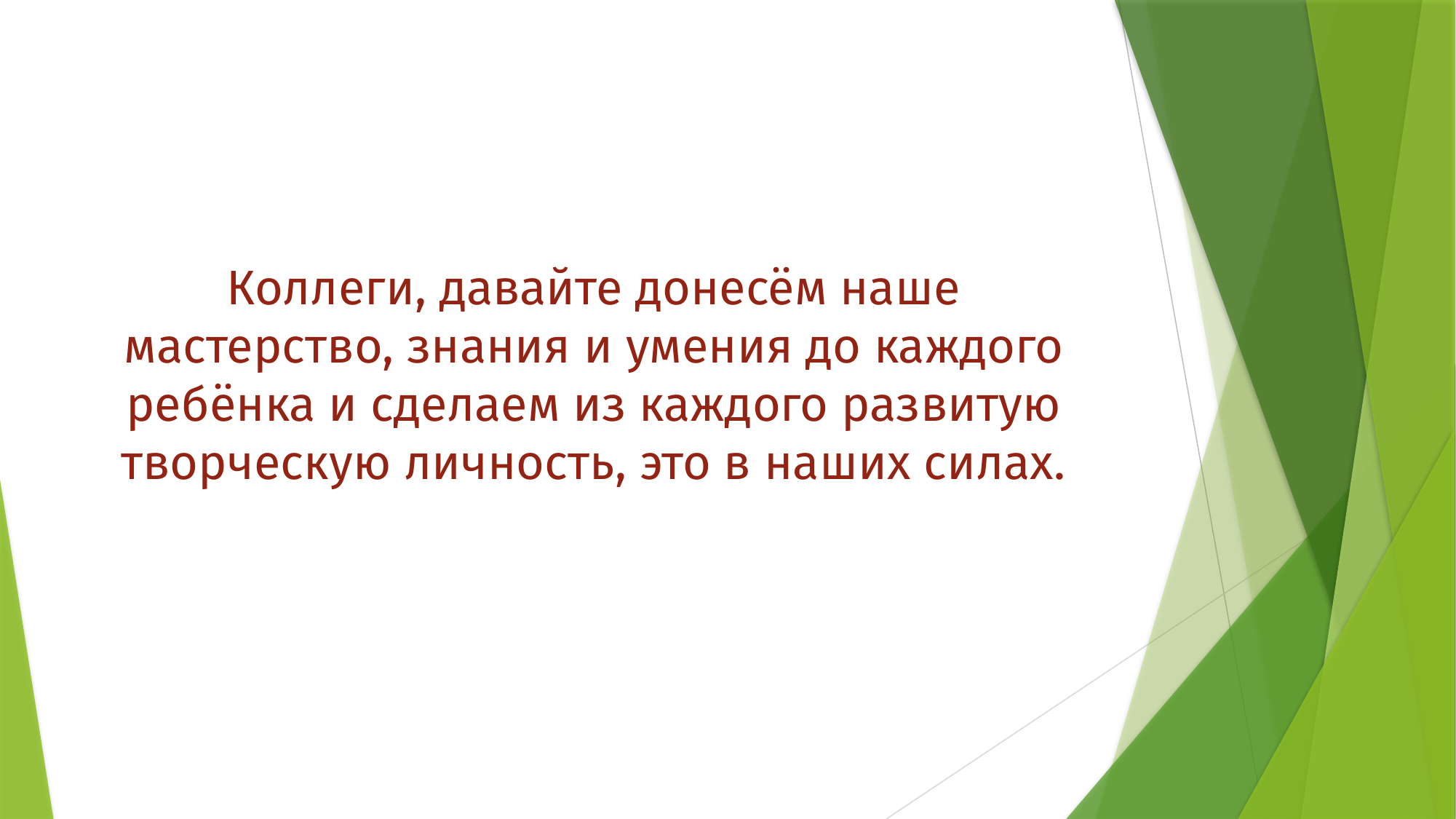

Коллеги, давайте донесём наше мастерство, знания и умения до каждого ребёнка и сделаем из каждого развитую творческую личность, это в наших силах.